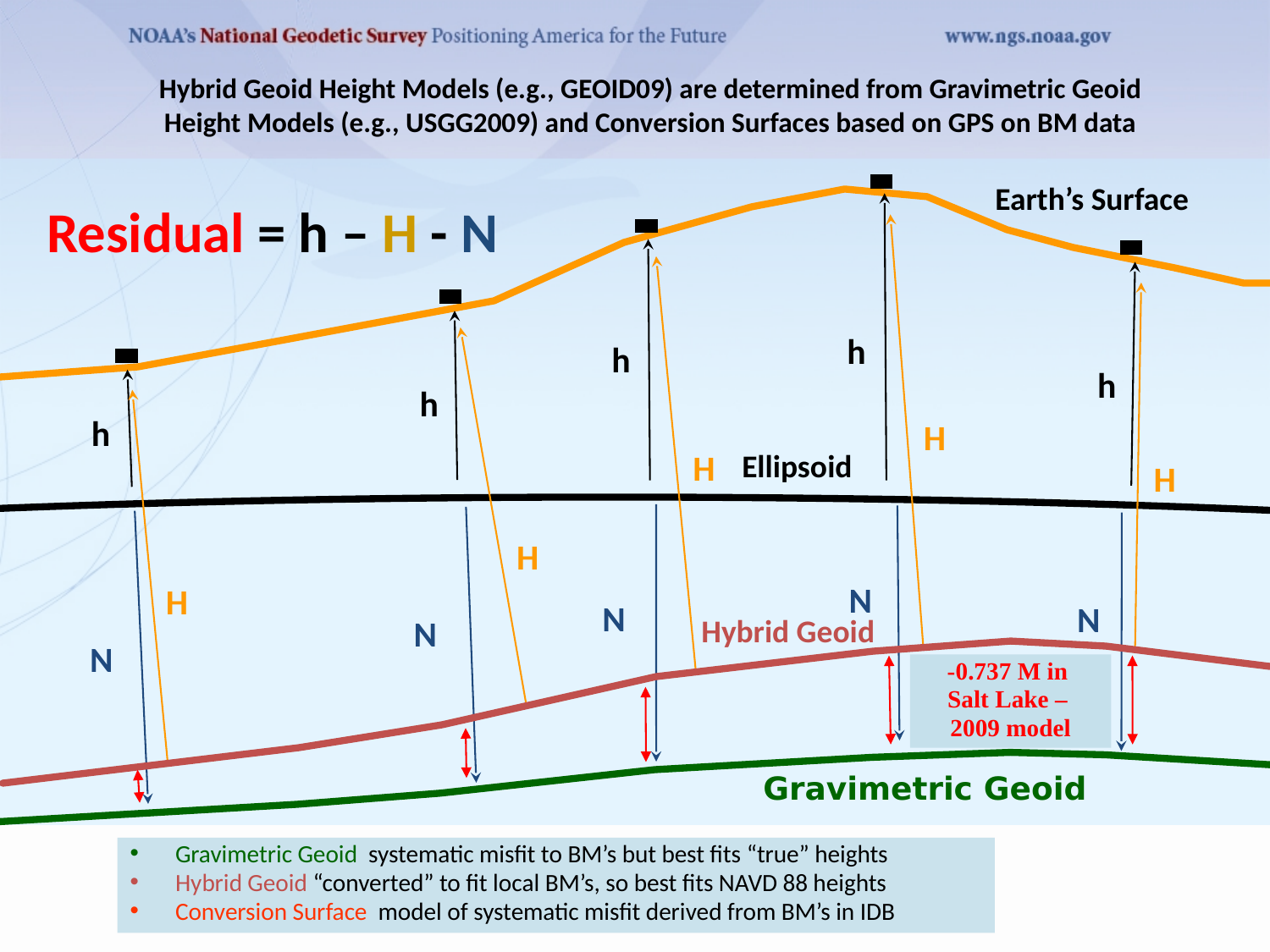

# Hybrid Geoid Height Models (e.g., GEOID09) are determined from Gravimetric Geoid Height Models (e.g., USGG2009) and Conversion Surfaces based on GPS on BM data

Earth’s Surface

Residual = h – H - N

h

H

h

H

h

H

h

H

h

H

Ellipsoid

N

N

N

N

N

Hybrid Geoid

-0.737 M in
Salt Lake –
2009 model

Gravimetric Geoid

Gravimetric Geoid  systematic misfit to BM’s but best fits “true” heights
Hybrid Geoid “converted” to fit local BM’s, so best fits NAVD 88 heights
Conversion Surface  model of systematic misfit derived from BM’s in IDB